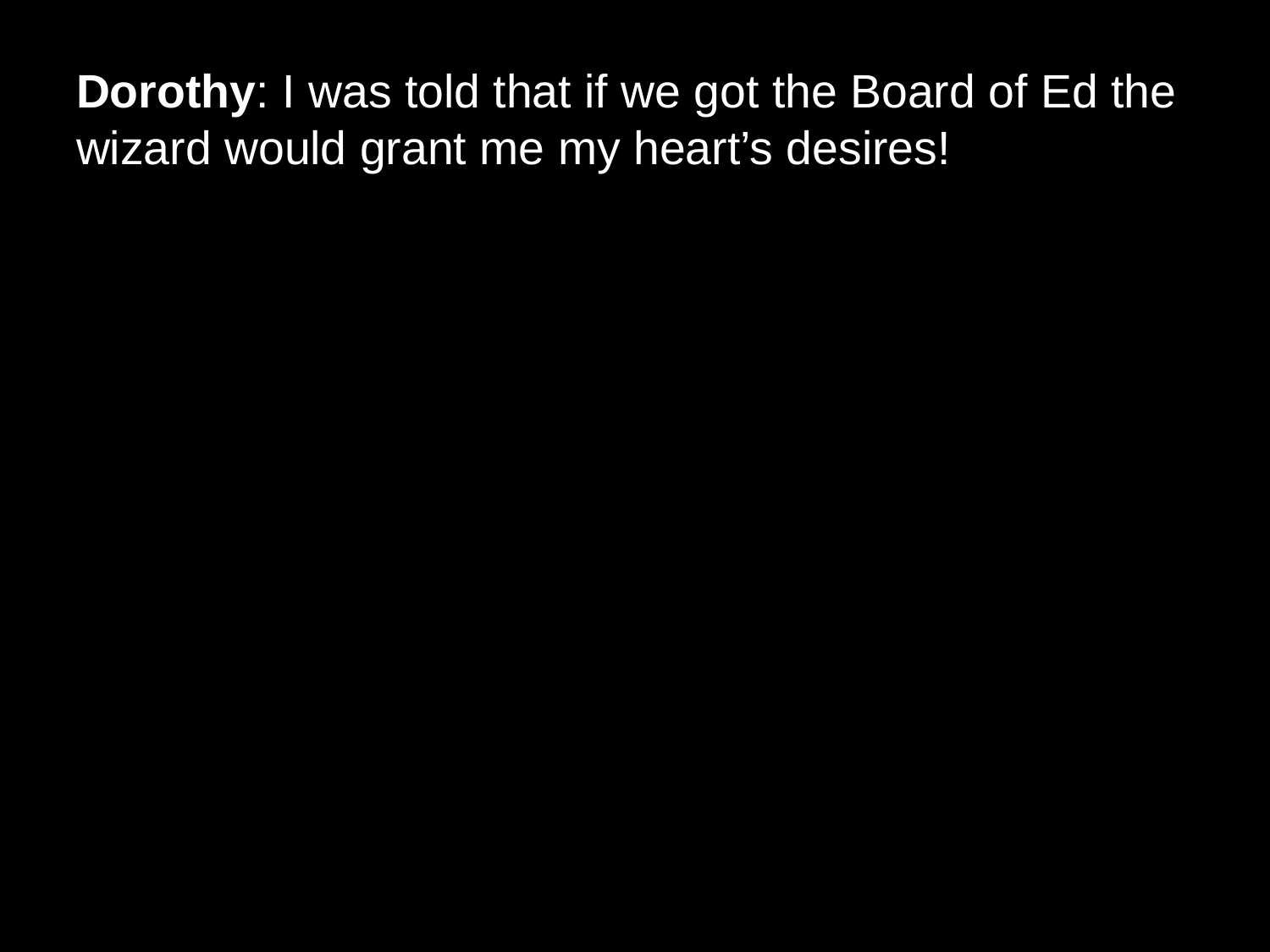

# Dorothy: I was told that if we got the Board of Ed the wizard would grant me my heart’s desires!